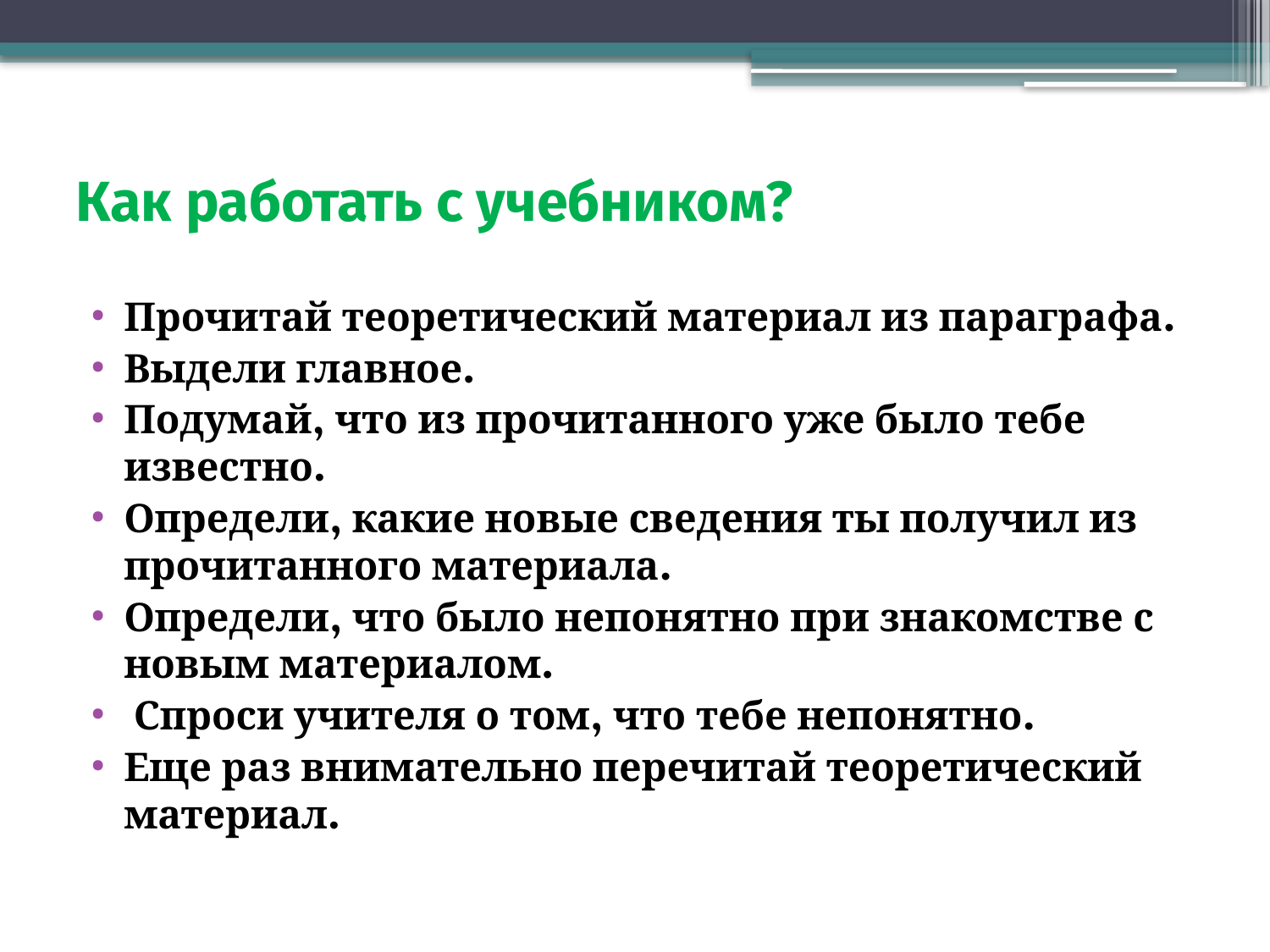

# Как работать с учебником?
Прочитай теоретический материал из параграфа.
Выдели главное.
Подумай, что из прочитанного уже было тебе известно.
Определи, какие новые сведения ты получил из прочитанного материала.
Определи, что было непонятно при знакомстве с новым материалом.
 Спроси учителя о том, что тебе непонятно.
Еще раз внимательно перечитай теоретический материал.